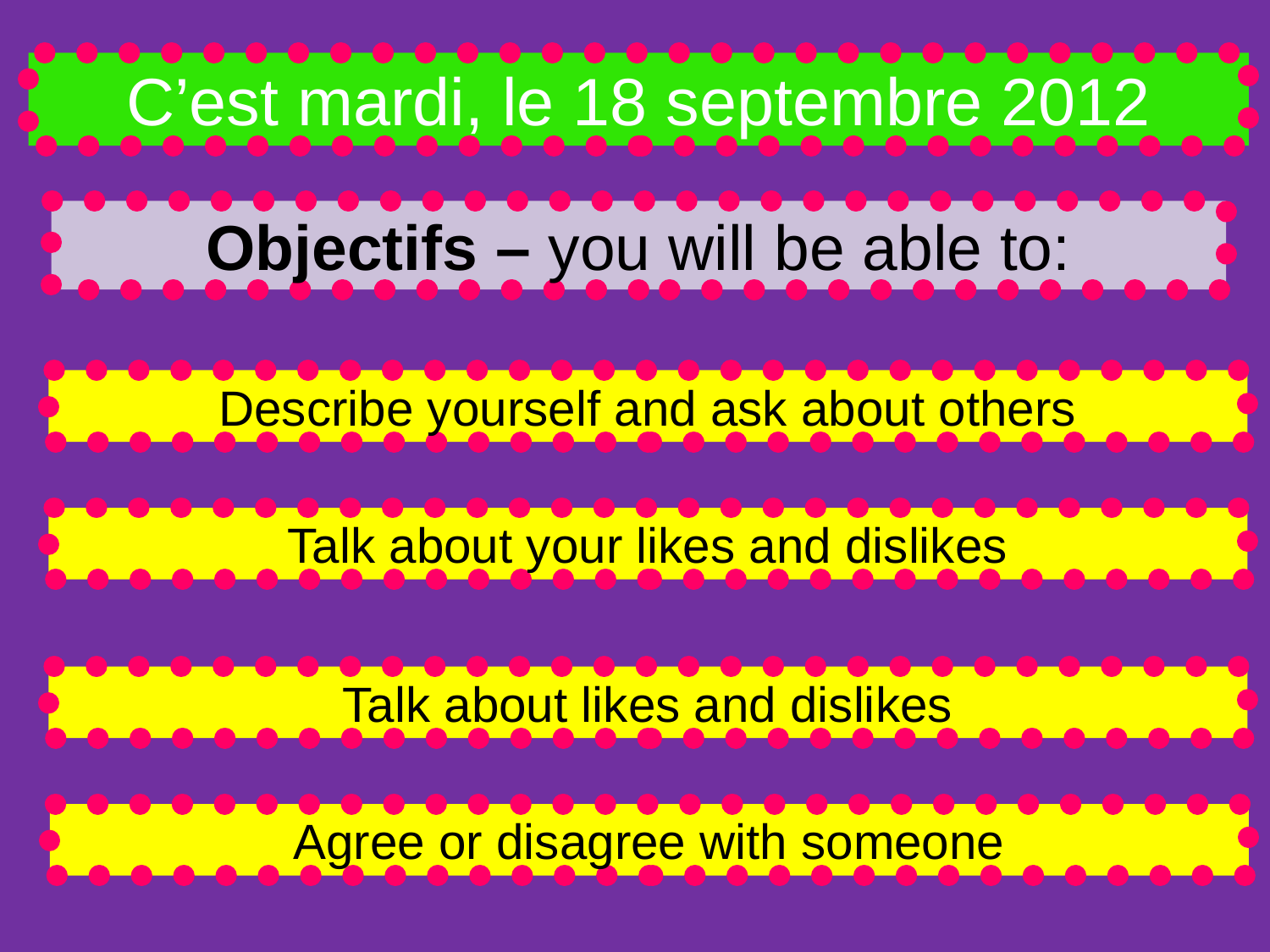

C’est mardi, le 18 septembre 2012
Objectifs – you will be able to:
Describe yourself and ask about others
Talk about your likes and dislikes
Talk about likes and dislikes
Agree or disagree with someone